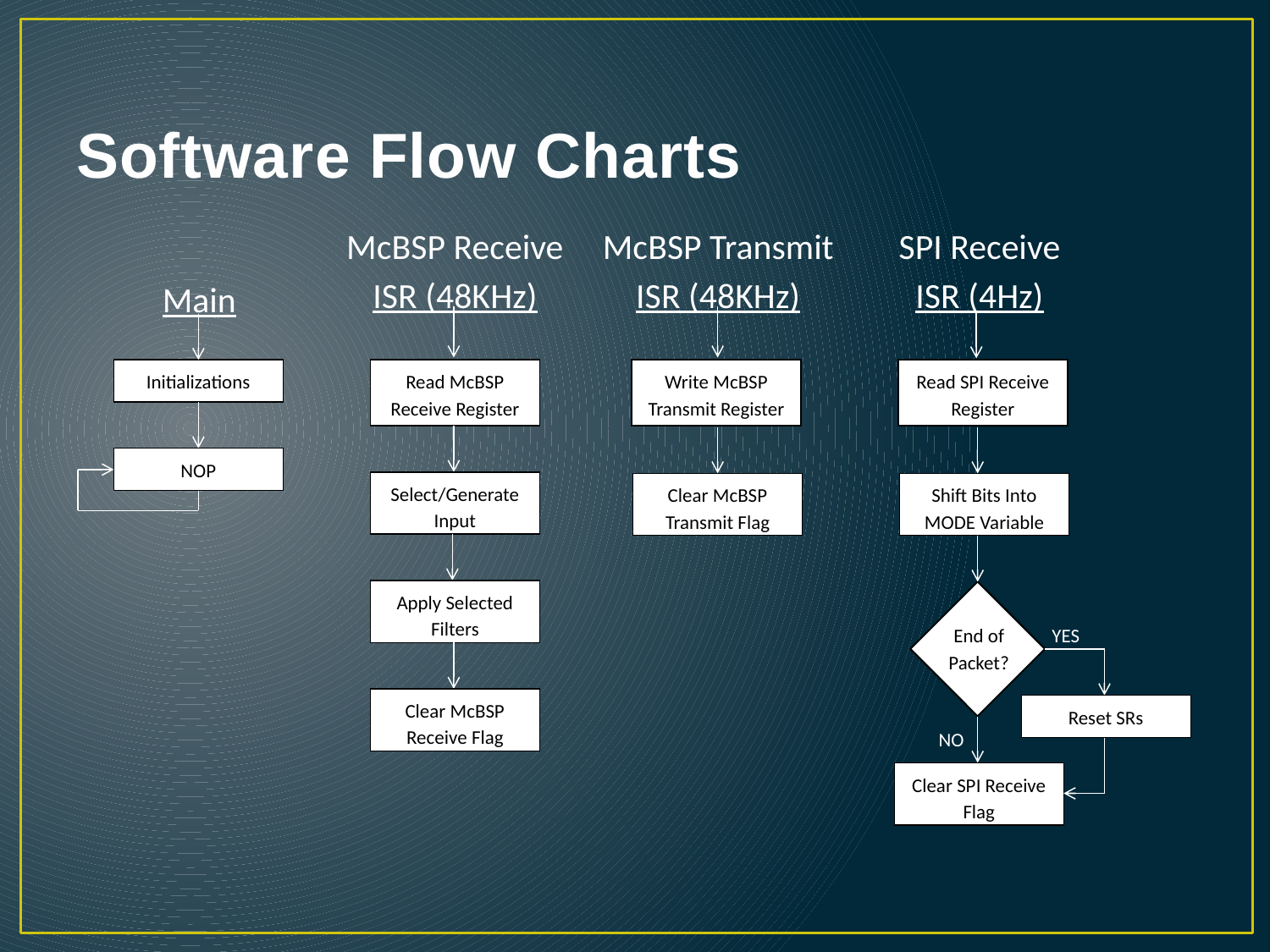

# Software Flow Charts
McBSP Receive ISR (48KHz)
McBSP Transmit ISR (48KHz)
SPI Receive ISR (4Hz)
Main
Initializations
Read McBSP Receive Register
Write McBSP Transmit Register
Read SPI Receive Register
NOP
Select/Generate Input
Clear McBSP Transmit Flag
Shift Bits Into MODE Variable
Apply Selected Filters

End of
Packet?
YES
Clear McBSP Receive Flag
Reset SRs
NO
Clear SPI Receive Flag